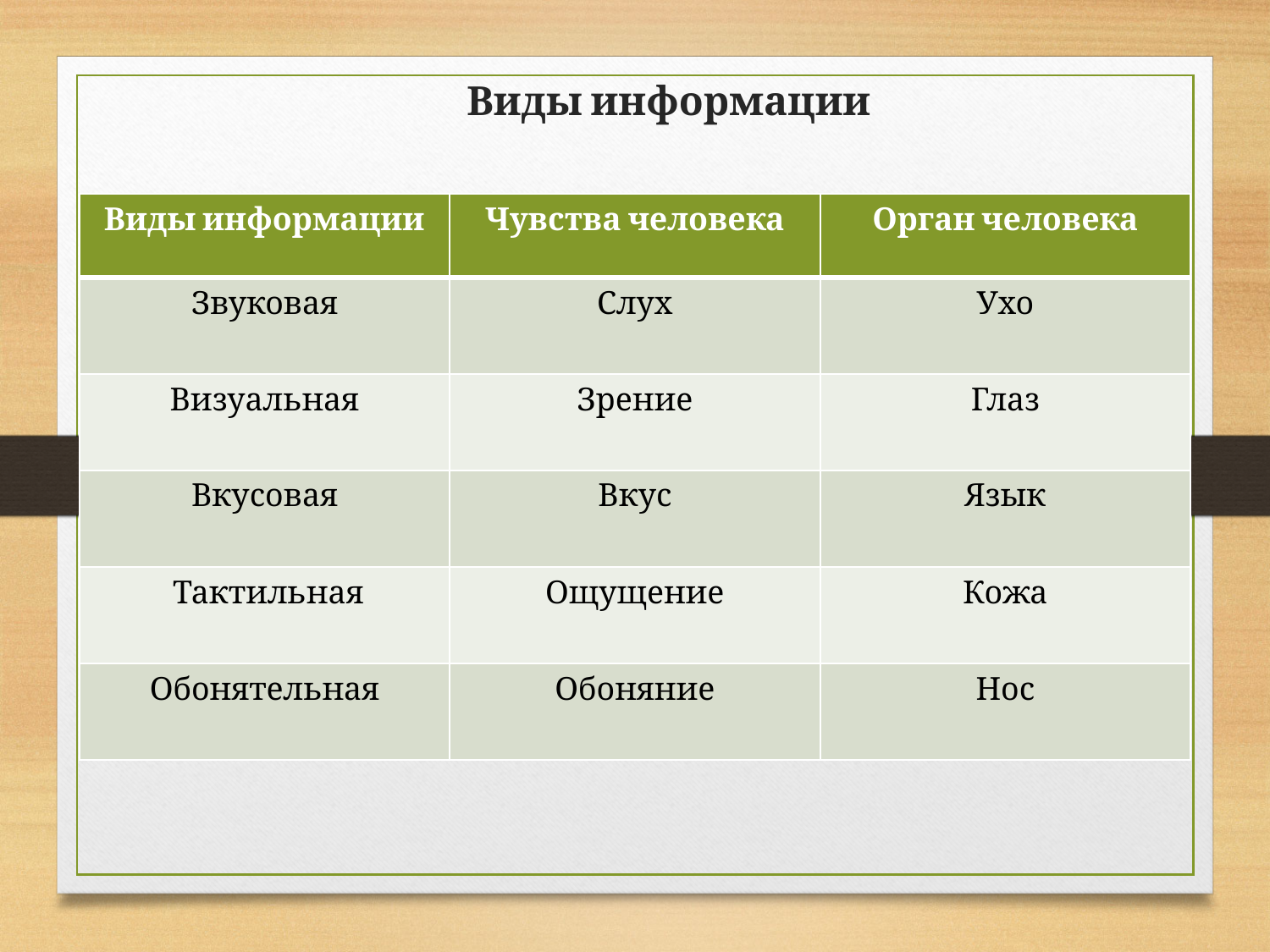

# Виды информации
| Виды информации | Чувства человека | Орган человека |
| --- | --- | --- |
| Звуковая | Слух | Ухо |
| Визуальная | Зрение | Глаз |
| Вкусовая | Вкус | Язык |
| Тактильная | Ощущение | Кожа |
| Обонятельная | Обоняние | Нос |